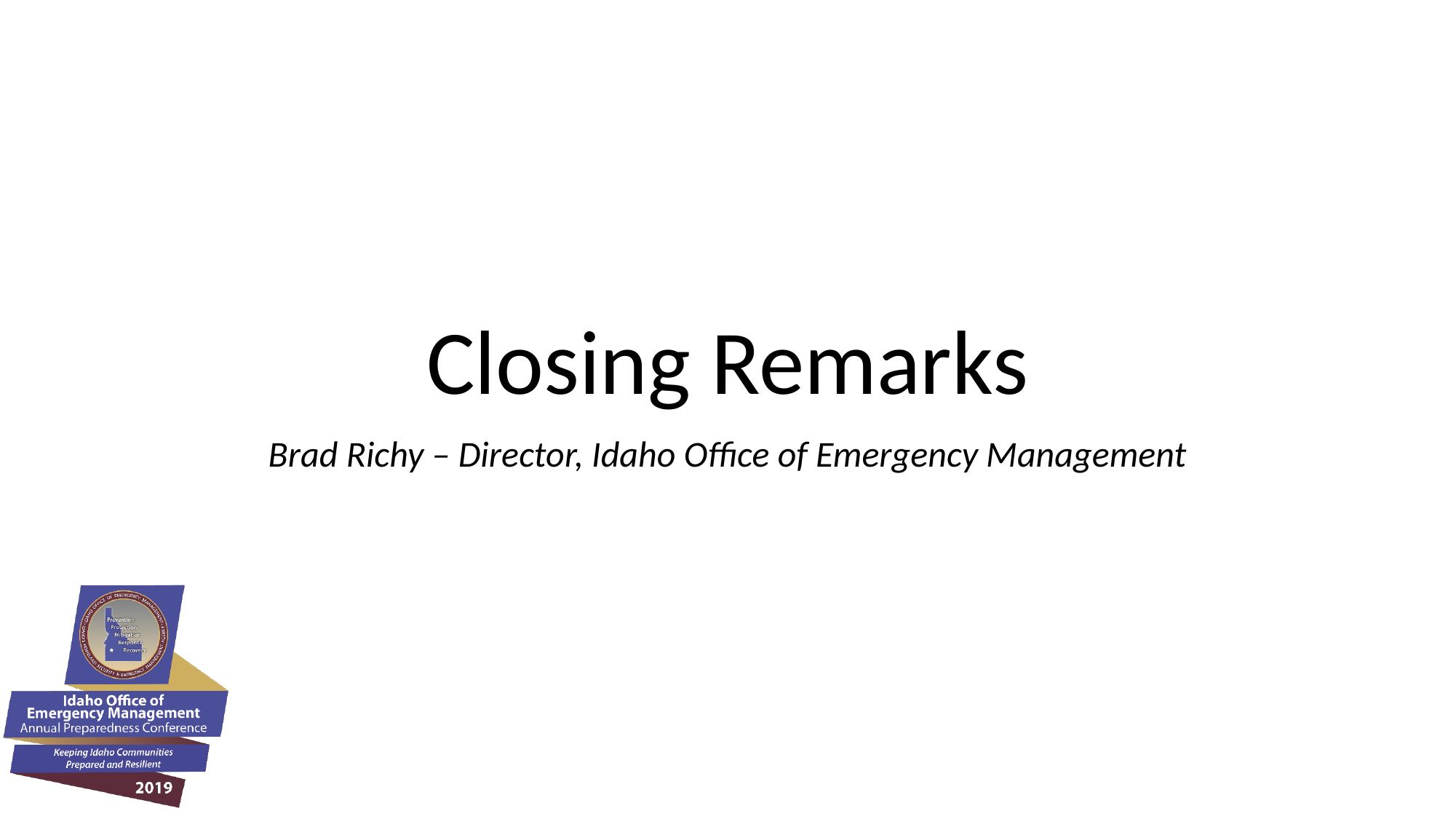

# Closing Remarks
Brad Richy – Director, Idaho Office of Emergency Management